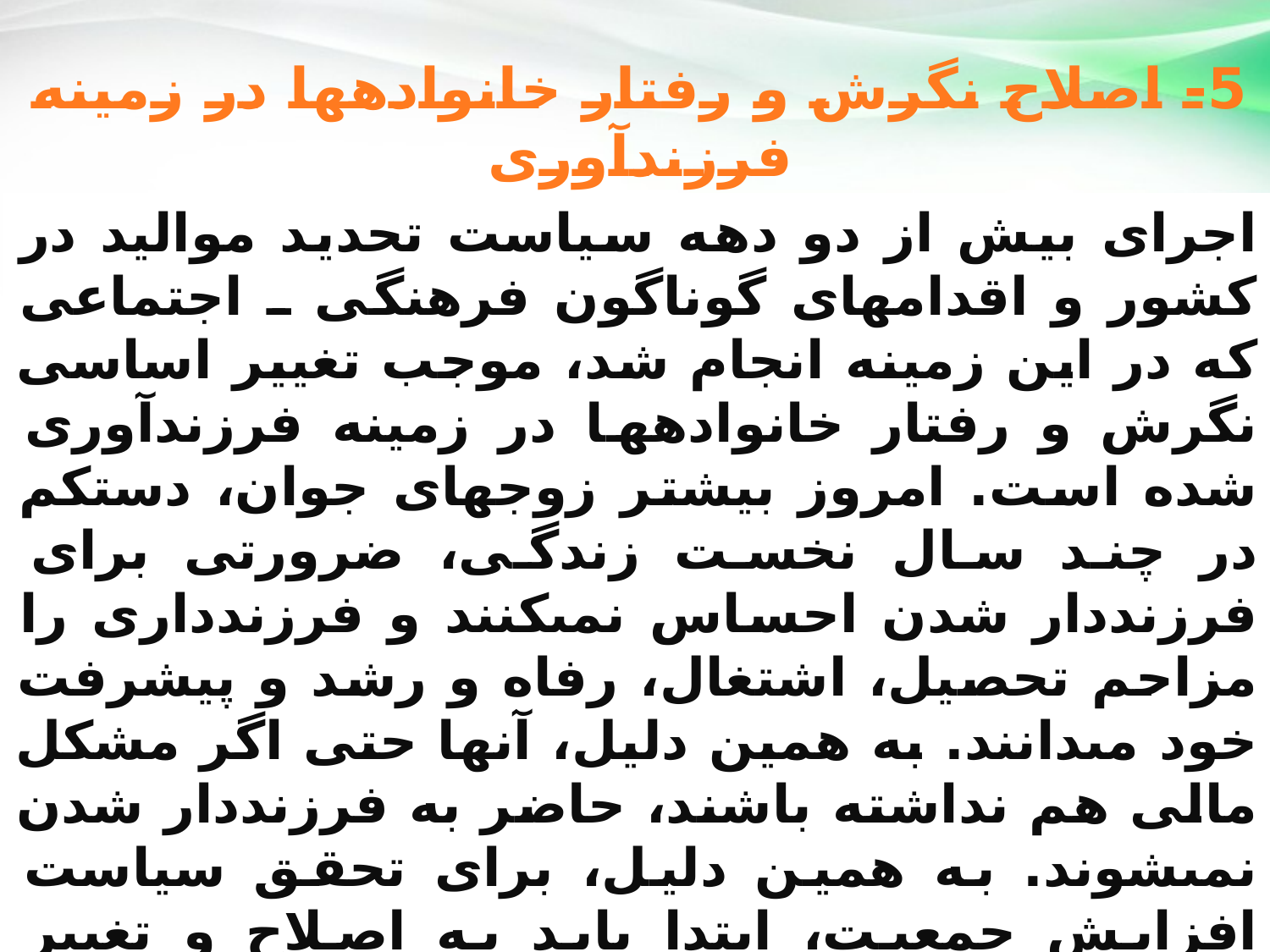

5- اصلاح نگرش و رفتار خانواده‏ها در زمينه فرزندآورى
اجراى بيش از دو دهه سياست تحديد مواليد در كشور و اقدام‏هاى گوناگون فرهنگى ـ اجتماعى كه در اين زمينه انجام شد، موجب تغيير اساسى نگرش و رفتار خانواده‏ها در زمينه فرزندآورى شده است. امروز بيشتر زوج‏هاى جوان، دست‏كم در چند سال نخست زندگى، ضرورتى براى فرزنددار شدن احساس نمى‏كنند و فرزنددارى را مزاحم تحصيل، اشتغال، رفاه و رشد و پيشرفت خود مى‏دانند. به همين دليل، آنها حتى اگر مشكل مالى هم نداشته باشند، حاضر به فرزنددار شدن نمى‏شوند. به همين دليل، براى تحقق سياست افزايش جمعيت، ابتدا بايد به اصلاح و تغيير بينش، نگرش و رفتار خانواده‏ها در زمينه فرزندآورى پرداخت و با برنامه‏ريزى دقيق و حساب‏شده و در بازه زمانى مشخص،  هر سه حوزه شناختى، عاطفى و رفتارى آنها را در زمینه فرزندآوری اصلاح کرد.